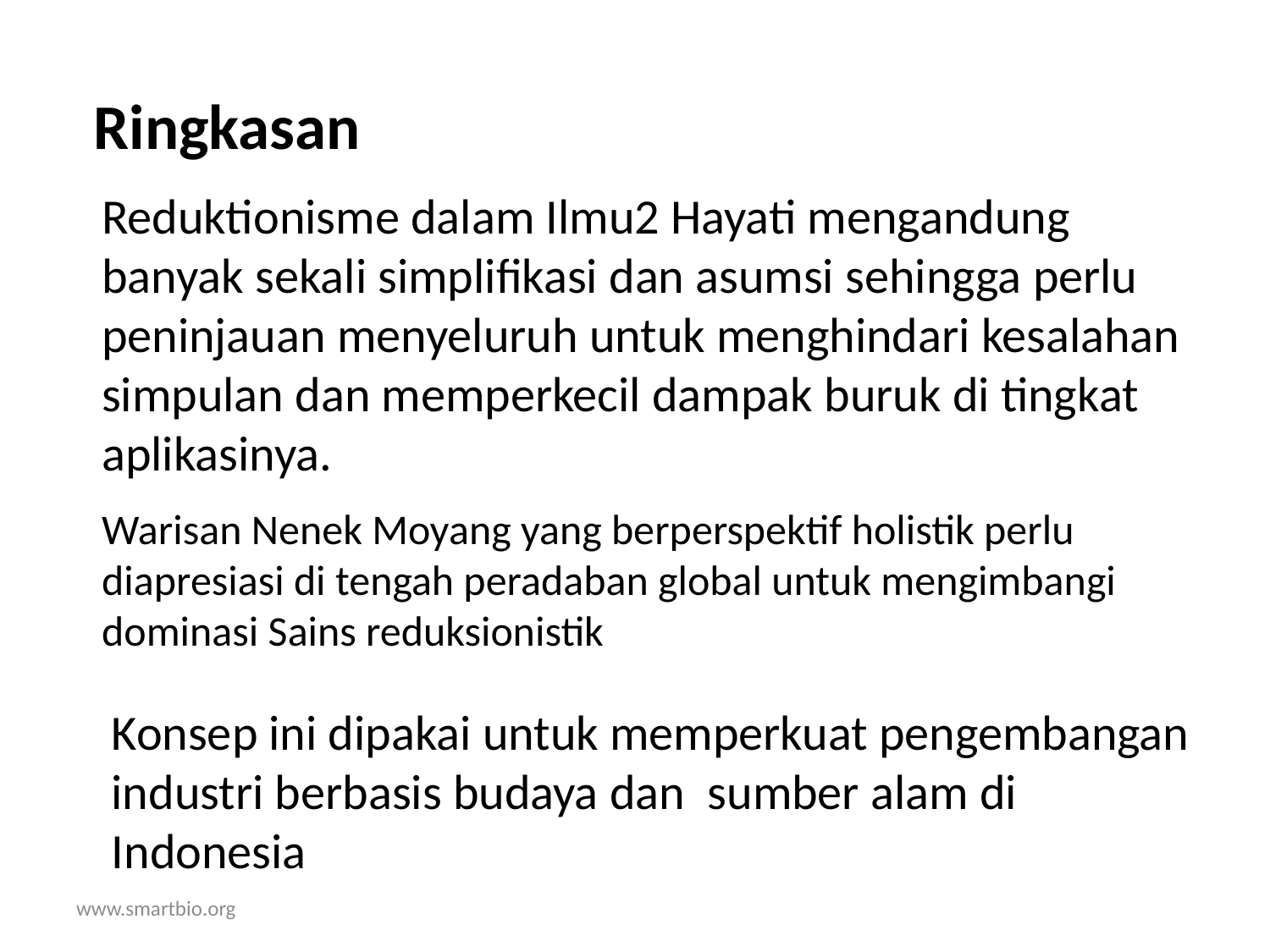

Ringkasan
Reduktionisme dalam Ilmu2 Hayati mengandung banyak sekali simplifikasi dan asumsi sehingga perlu peninjauan menyeluruh untuk menghindari kesalahan simpulan dan memperkecil dampak buruk di tingkat aplikasinya.
Warisan Nenek Moyang yang berperspektif holistik perlu diapresiasi di tengah peradaban global untuk mengimbangi dominasi Sains reduksionistik
Konsep ini dipakai untuk memperkuat pengembangan industri berbasis budaya dan  sumber alam di Indonesia
www.smartbio.org